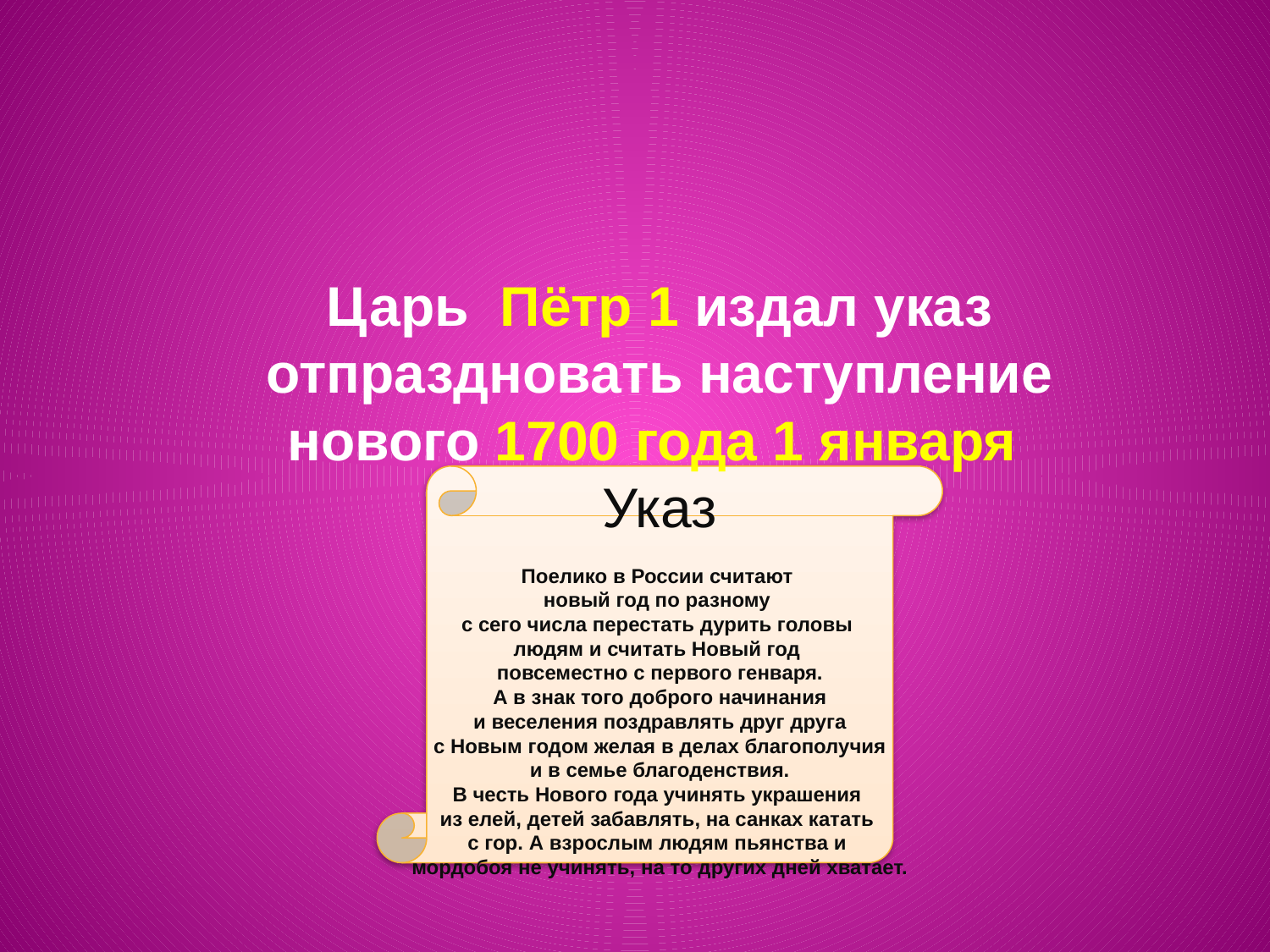

# Царь  Пётр 1 издал указ отпраздновать наступление нового 1700 года 1 января Указ Поелико в России считают новый год по разному с сего числа перестать дурить головы людям и считать Новый год повсеместно с первого генваря. А в знак того доброго начинания и веселения поздравлять друг друга с Новым годом желая в делах благополучия и в семье благоденствия. В честь Нового года учинять украшения из елей, детей забавлять, на санках катать с гор. А взрослым людям пьянства и мордобоя не учинять, на то других дней хватает.